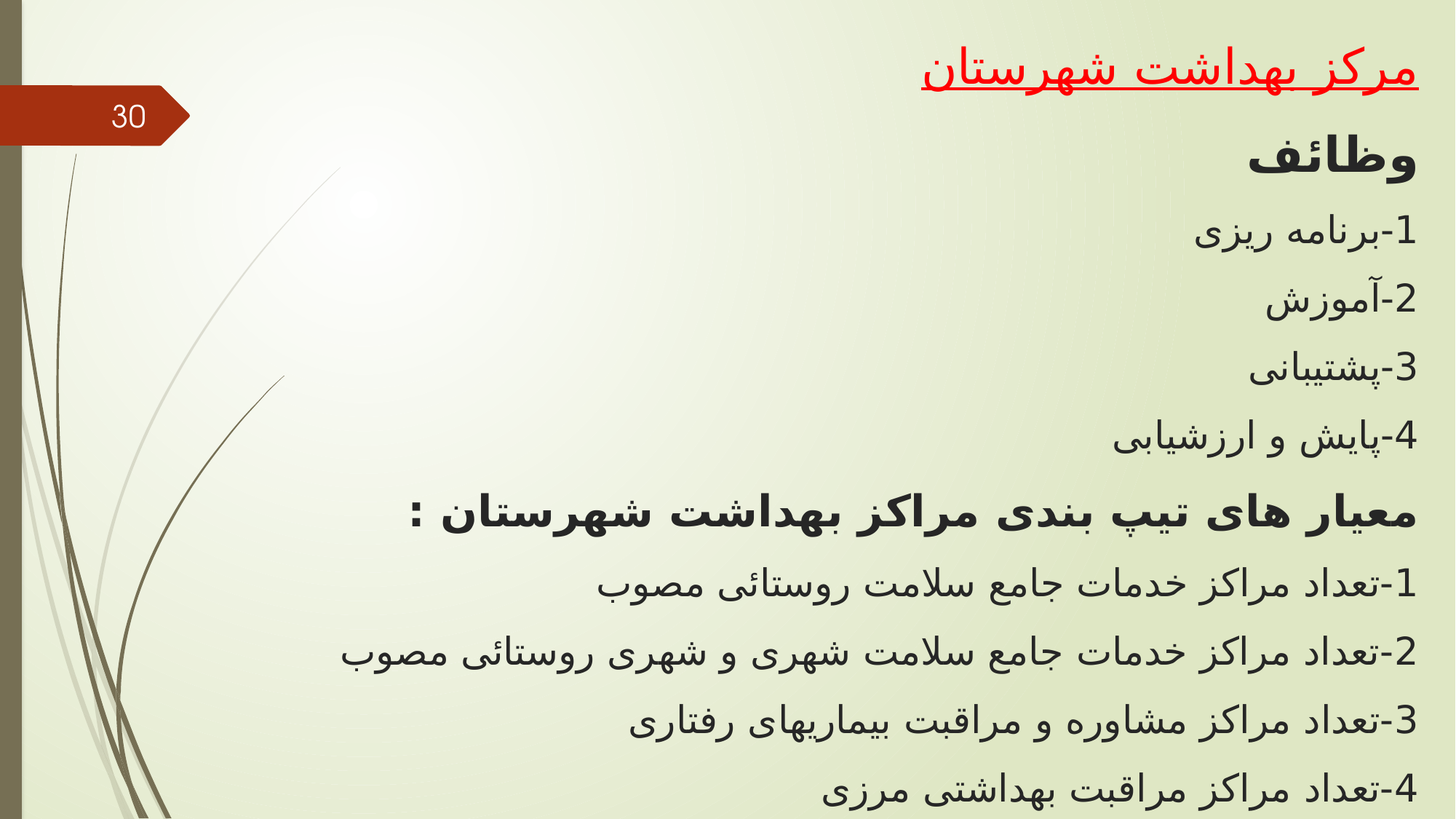

# مرکز بهداشت شهرستان وظائف 1-برنامه ریزی 2-آموزش 3-پشتیبانی 4-پایش و ارزشیابی معیار های تیپ بندی مراکز بهداشت شهرستان : 1-تعداد مراکز خدمات جامع سلامت روستائی مصوب 2-تعداد مراکز خدمات جامع سلامت شهری و شهری روستائی مصوب 3-تعداد مراکز مشاوره و مراقبت بیماریهای رفتاری 4-تعداد مراکز مراقبت بهداشتی مرزی
30